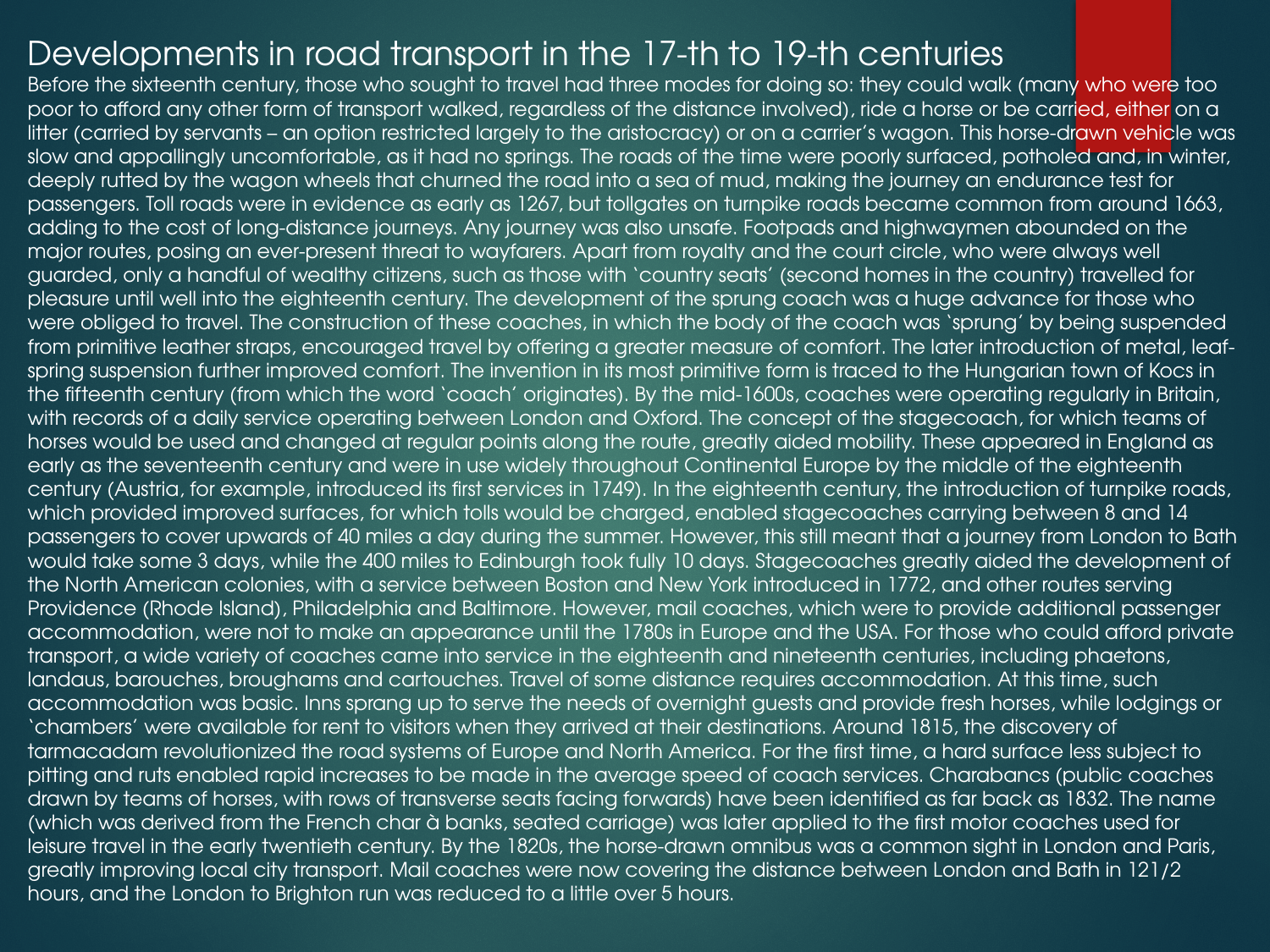

Developments in road transport in the 17-th to 19-th centuries
Before the sixteenth century, those who sought to travel had three modes for doing so: they could walk (many who were too poor to afford any other form of transport walked, regardless of the distance involved), ride a horse or be carried, either on a litter (carried by servants – an option restricted largely to the aristocracy) or on a carrier’s wagon. This horse-drawn vehicle was slow and appallingly uncomfortable, as it had no springs. The roads of the time were poorly surfaced, potholed and, in winter, deeply rutted by the wagon wheels that churned the road into a sea of mud, making the journey an endurance test for passengers. Toll roads were in evidence as early as 1267, but tollgates on turnpike roads became common from around 1663, adding to the cost of long-distance journeys. Any journey was also unsafe. Footpads and highwaymen abounded on the major routes, posing an ever-present threat to wayfarers. Apart from royalty and the court circle, who were always well guarded, only a handful of wealthy citizens, such as those with ‘country seats’ (second homes in the country) travelled for pleasure until well into the eighteenth century. The development of the sprung coach was a huge advance for those who were obliged to travel. The construction of these coaches, in which the body of the coach was ‘sprung’ by being suspended from primitive leather straps, encouraged travel by offering a greater measure of comfort. The later introduction of metal, leaf-spring suspension further improved comfort. The invention in its most primitive form is traced to the Hungarian town of Kocs in the fifteenth century (from which the word ‘coach’ originates). By the mid-1600s, coaches were operating regularly in Britain, with records of a daily service operating between London and Oxford. The concept of the stagecoach, for which teams of horses would be used and changed at regular points along the route, greatly aided mobility. These appeared in England as early as the seventeenth century and were in use widely throughout Continental Europe by the middle of the eighteenth century (Austria, for example, introduced its first services in 1749). In the eighteenth century, the introduction of turnpike roads, which provided improved surfaces, for which tolls would be charged, enabled stagecoaches carrying between 8 and 14 passengers to cover upwards of 40 miles a day during the summer. However, this still meant that a journey from London to Bath would take some 3 days, while the 400 miles to Edinburgh took fully 10 days. Stagecoaches greatly aided the development of the North American colonies, with a service between Boston and New York introduced in 1772, and other routes serving Providence (Rhode Island), Philadelphia and Baltimore. However, mail coaches, which were to provide additional passenger accommodation, were not to make an appearance until the 1780s in Europe and the USA. For those who could afford private transport, a wide variety of coaches came into service in the eighteenth and nineteenth centuries, including phaetons, landaus, barouches, broughams and cartouches. Travel of some distance requires accommodation. At this time, such accommodation was basic. Inns sprang up to serve the needs of overnight guests and provide fresh horses, while lodgings or ‘chambers’ were available for rent to visitors when they arrived at their destinations. Around 1815, the discovery of tarmacadam revolutionized the road systems of Europe and North America. For the first time, a hard surface less subject to pitting and ruts enabled rapid increases to be made in the average speed of coach services. Charabancs (public coaches drawn by teams of horses, with rows of transverse seats facing forwards) have been identified as far back as 1832. The name (which was derived from the French char à banks, seated carriage) was later applied to the first motor coaches used for leisure travel in the early twentieth century. By the 1820s, the horse-drawn omnibus was a common sight in London and Paris, greatly improving local city transport. Mail coaches were now covering the distance between London and Bath in 121/2 hours, and the London to Brighton run was reduced to a little over 5 hours.